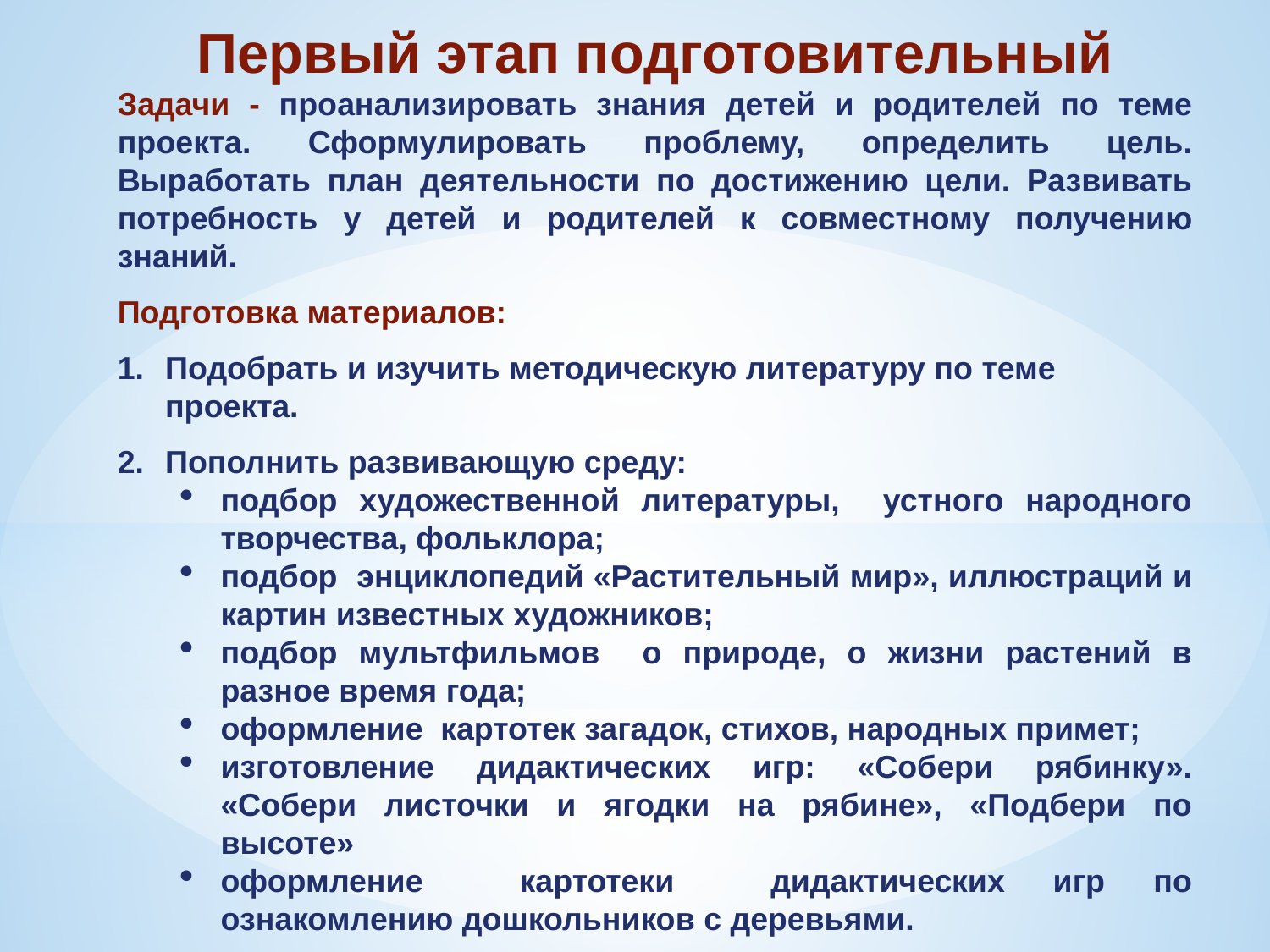

Первый этап подготовительный
Задачи - проанализировать знания детей и родителей по теме проекта. Сформулировать проблему, определить цель. Выработать план деятельности по достижению цели. Развивать потребность у детей и родителей к совместному получению знаний.
Подготовка материалов:
Подобрать и изучить методическую литературу по теме проекта.
Пополнить развивающую среду:
подбор художественной литературы,  устного народного творчества, фольклора;
подбор  энциклопедий «Растительный мир», иллюстраций и картин известных художников;
подбор мультфильмов  о природе, о жизни растений в разное время года;
оформление  картотек загадок, стихов, народных примет;
изготовление дидактических игр: «Собери рябинку». «Собери листочки и ягодки на рябине», «Подбери по высоте»
оформление  картотеки  дидактических игр по ознакомлению дошкольников с деревьями.